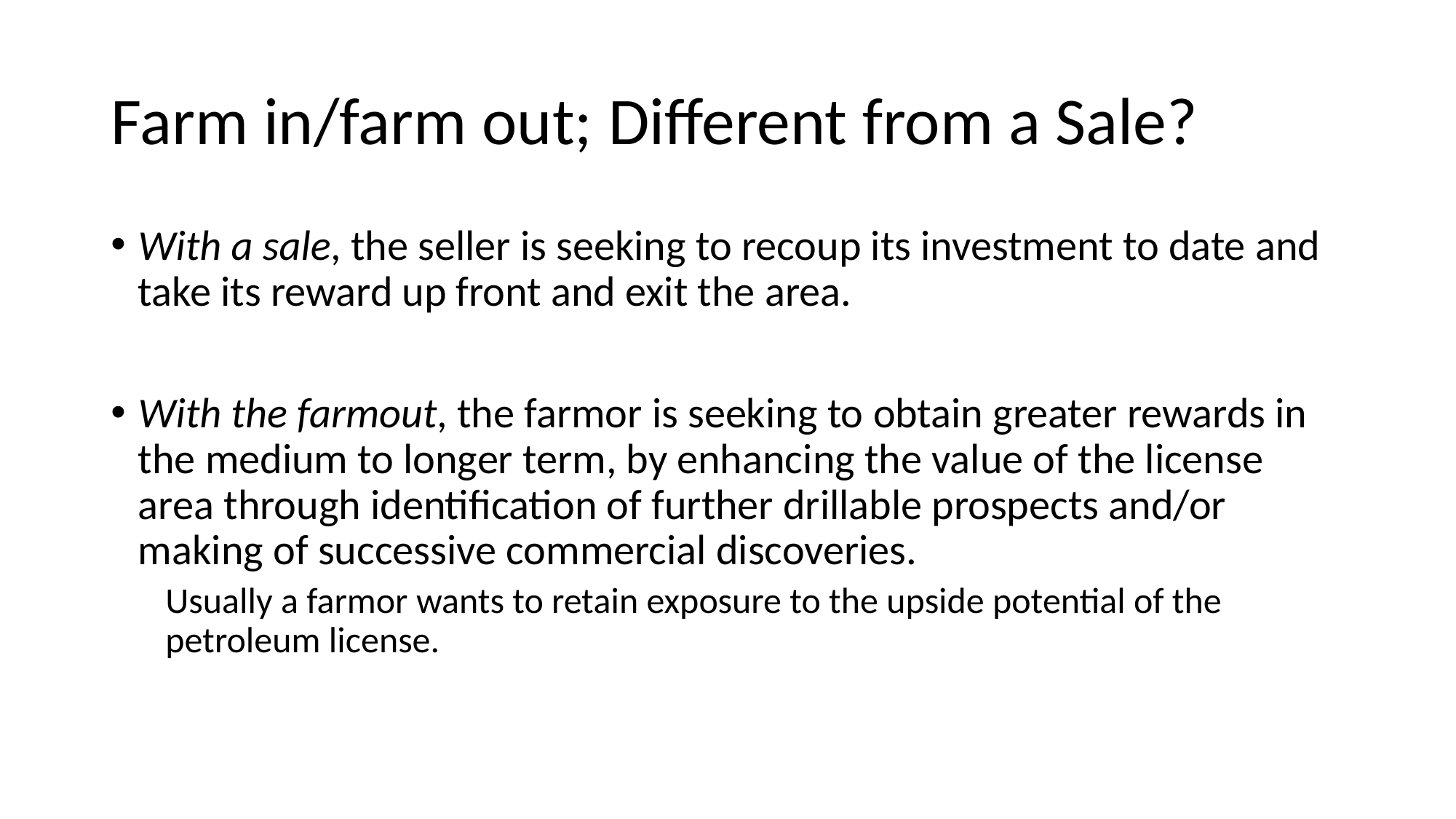

# Farm in/farm out; Different from a Sale?
With a sale, the seller is seeking to recoup its investment to date and take its reward up front and exit the area.

With the farmout, the farmor is seeking to obtain greater rewards in the medium to longer term, by enhancing the value of the license area through identification of further drillable prospects and/or making of successive commercial discoveries.
Usually a farmor wants to retain exposure to the upside potential of the petroleum license.